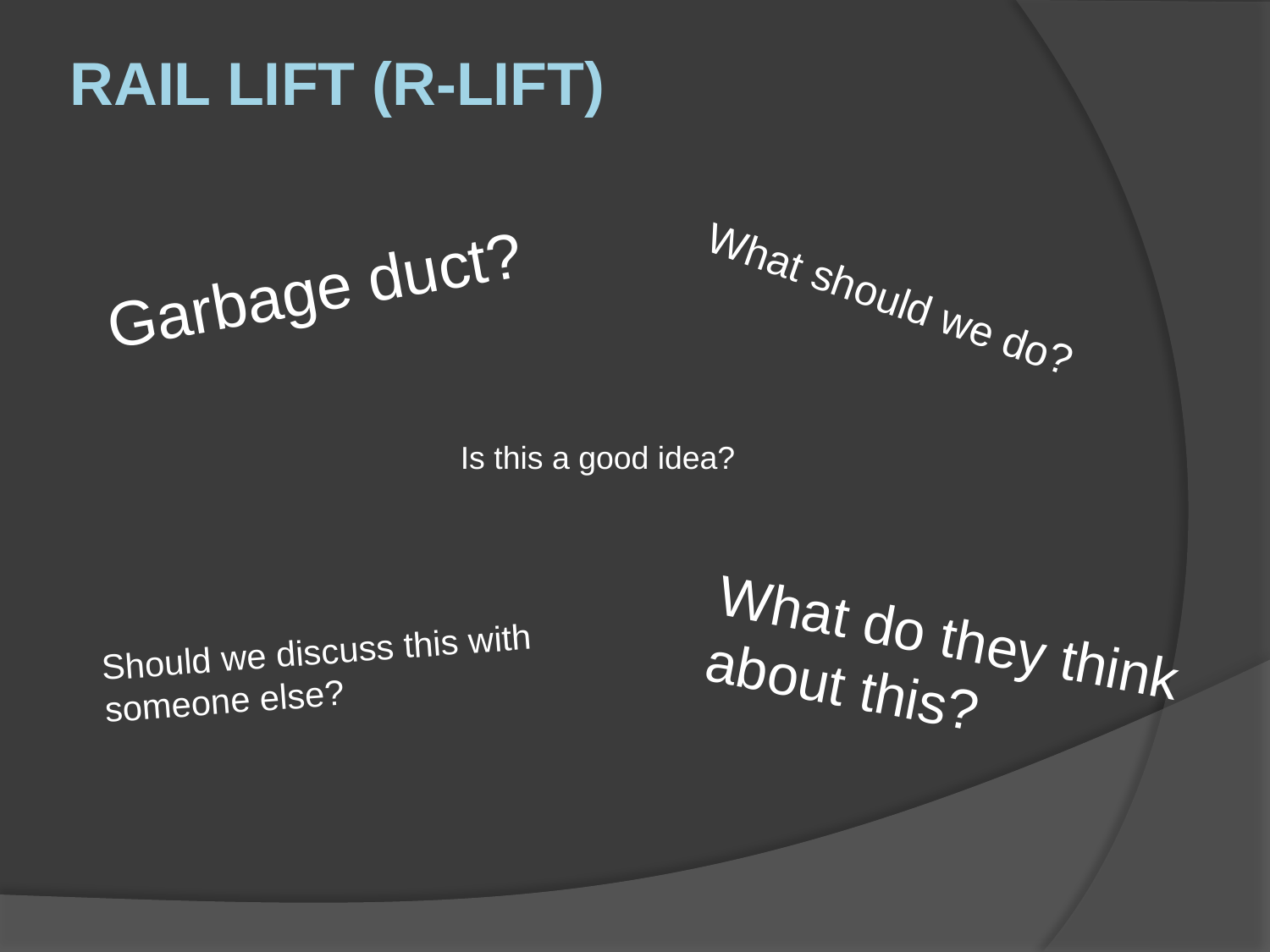

# Rail Lift (R-Lift)
Garbage duct?
What should we do?
Is this a good idea?
What do they think about this?
Should we discuss this with someone else?